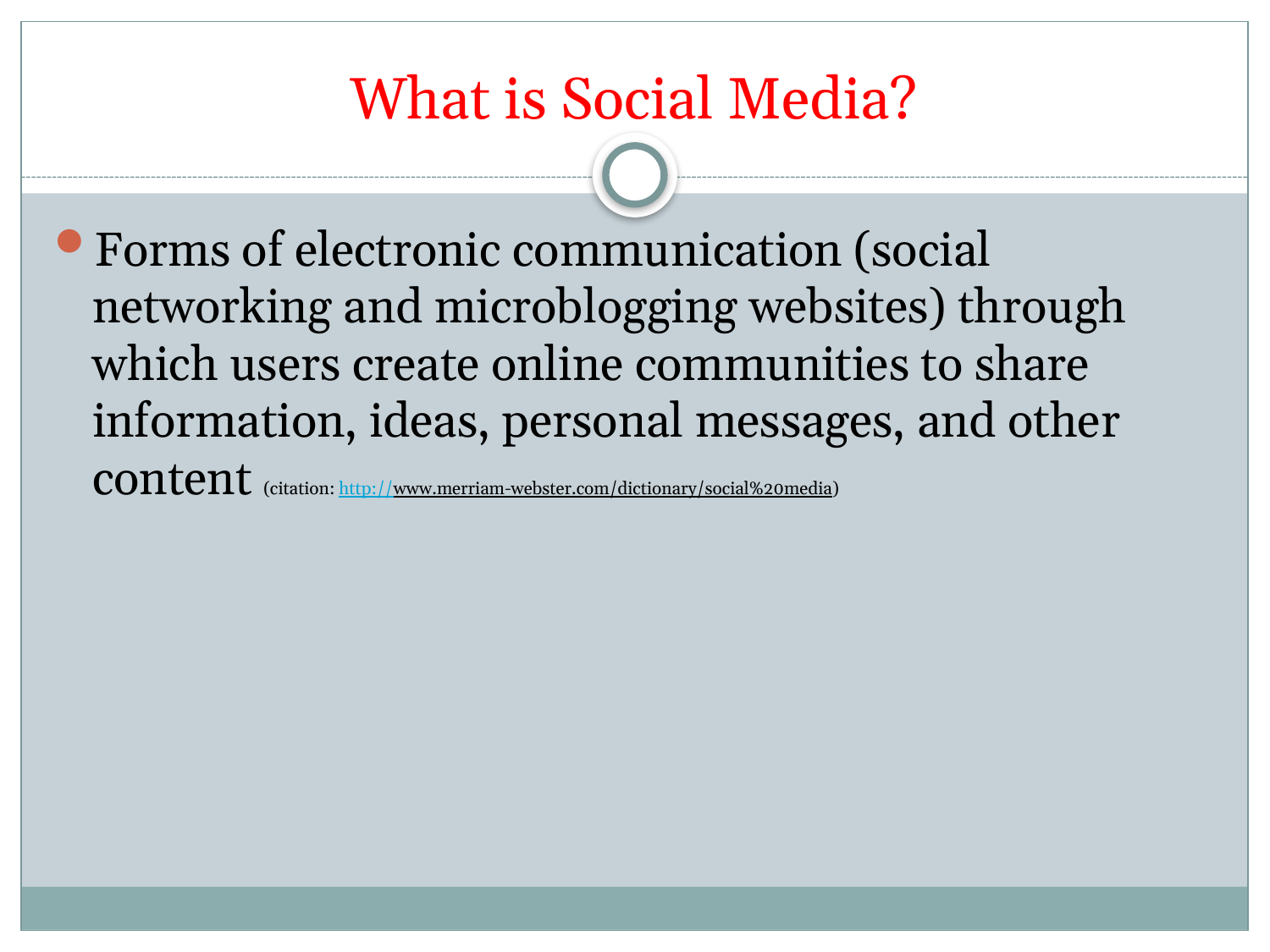

# What is Social Media?
Forms of electronic communication (social networking and microblogging websites) through which users create online communities to share information, ideas, personal messages, and other content (citation: http://www.merriam-webster.com/dictionary/social%20media)